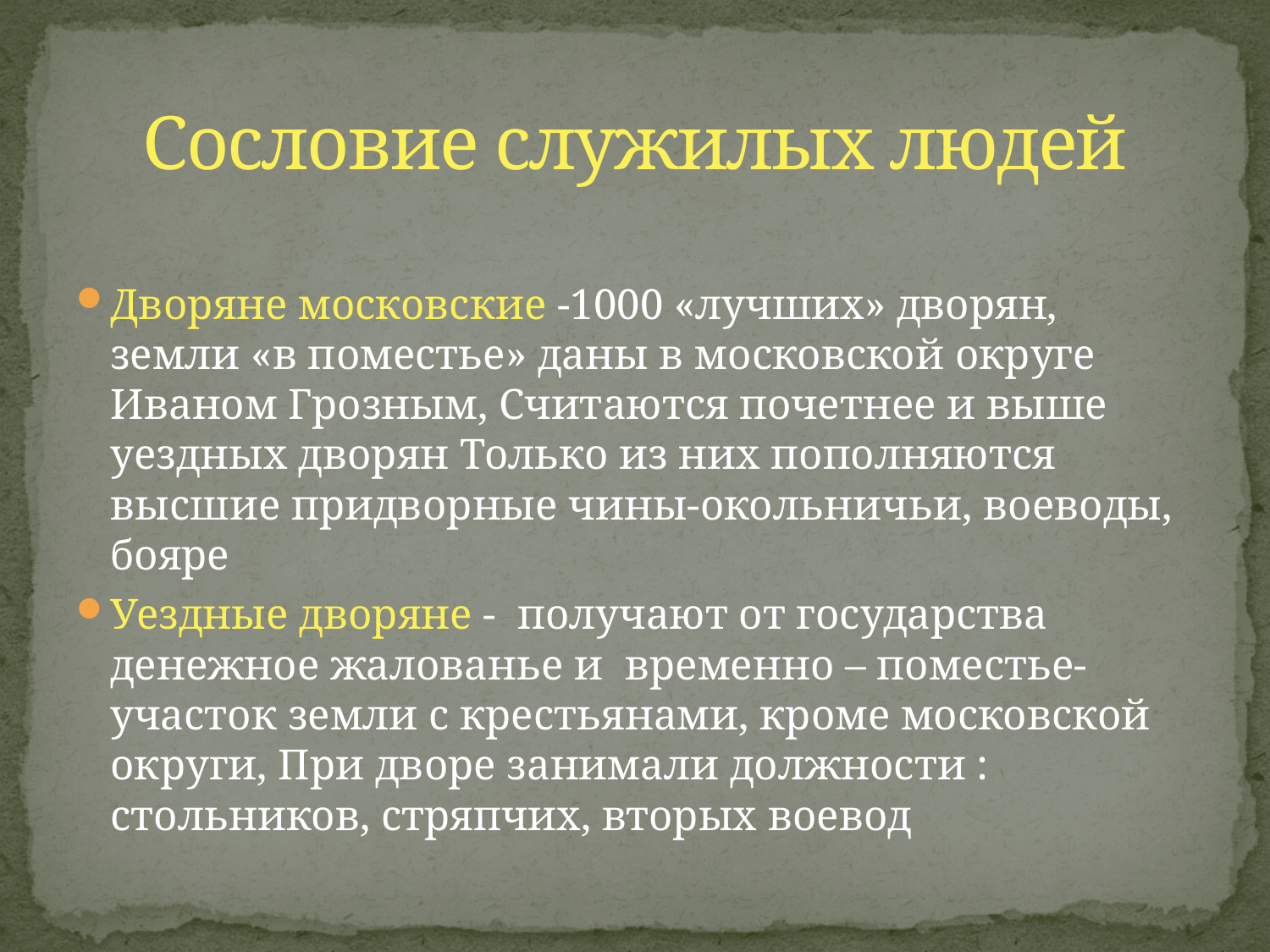

# Сословие служилых людей

Дворяне московские -1000 «лучших» дворян, земли «в поместье» даны в московской округе Иваном Грозным, Считаются почетнее и выше уездных дворян Только из них пополняются высшие придворные чины-окольничьи, воеводы, бояре
Уездные дворяне -  получают от государства денежное жалованье и  временно – поместье- участок земли с крестьянами, кроме московской округи, При дворе занимали должности : стольников, стряпчих, вторых воевод